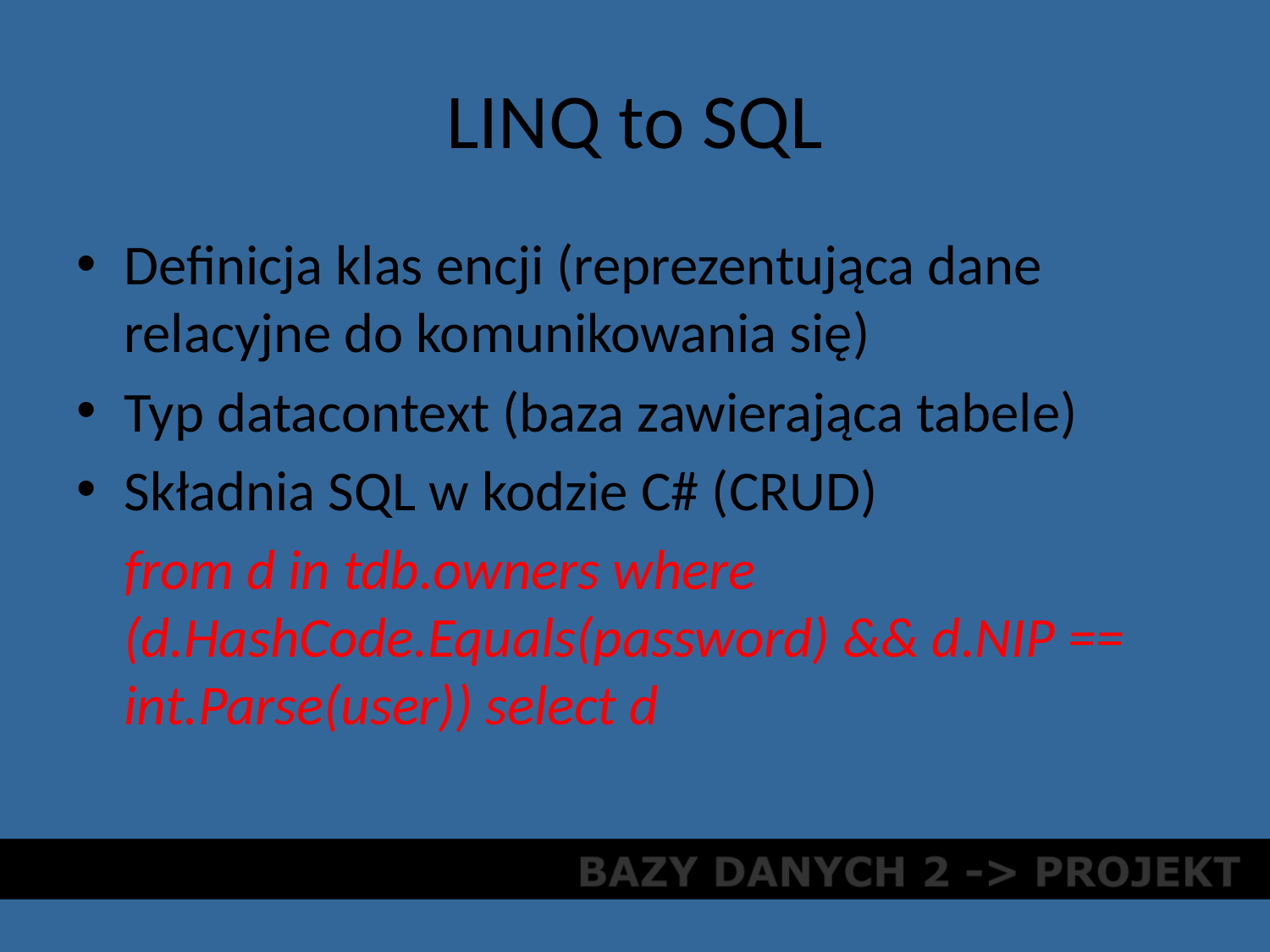

# LINQ to SQL
Definicja klas encji (reprezentująca dane relacyjne do komunikowania się)
Typ datacontext (baza zawierająca tabele)
Składnia SQL w kodzie C# (CRUD)
	from d in tdb.owners where (d.HashCode.Equals(password) && d.NIP == int.Parse(user)) select d